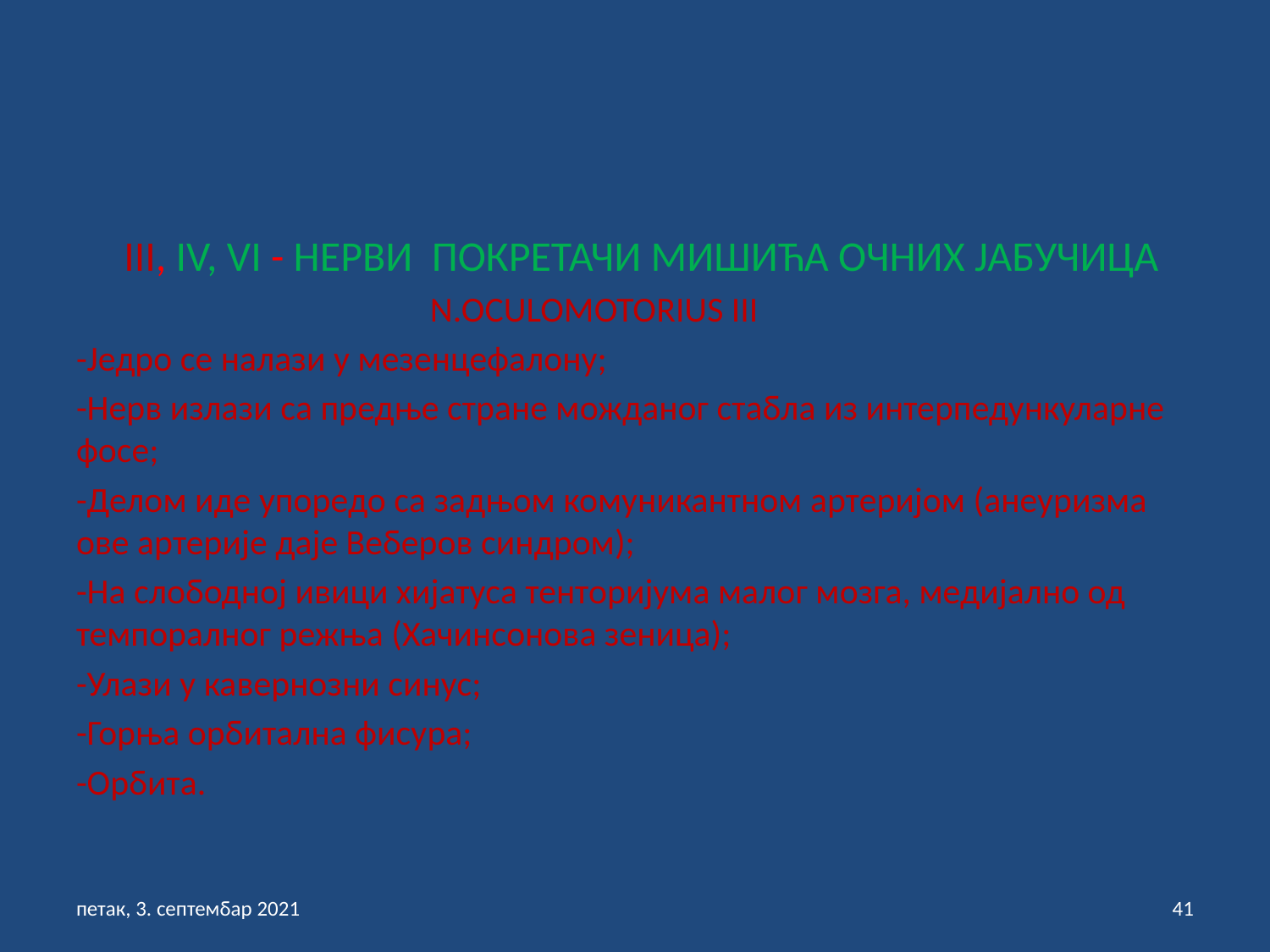

III, IV, VI - НЕРВИ  ПОКРЕТАЧИ МИШИЋА ОЧНИХ ЈАБУЧИЦА
                                            N.OCULOMOTORIUS III
-Једро се налази у мезенцефалону;
-Нерв излази са предње стране можданог стабла из интерпедункуларне фосе;
-Делом иде упоредо са задњом комуникантном артеријом (анеуризма ове артерије даје Веберов синдром);
-На слободној ивици хијатуса тенторијума малог мозга, медијално од темпоралног режња (Хачинсонова зеница);
-Улази у кавернозни синус;
-Горња орбитална фисура;
-Орбита.

петак, 3. септембар 2021
41